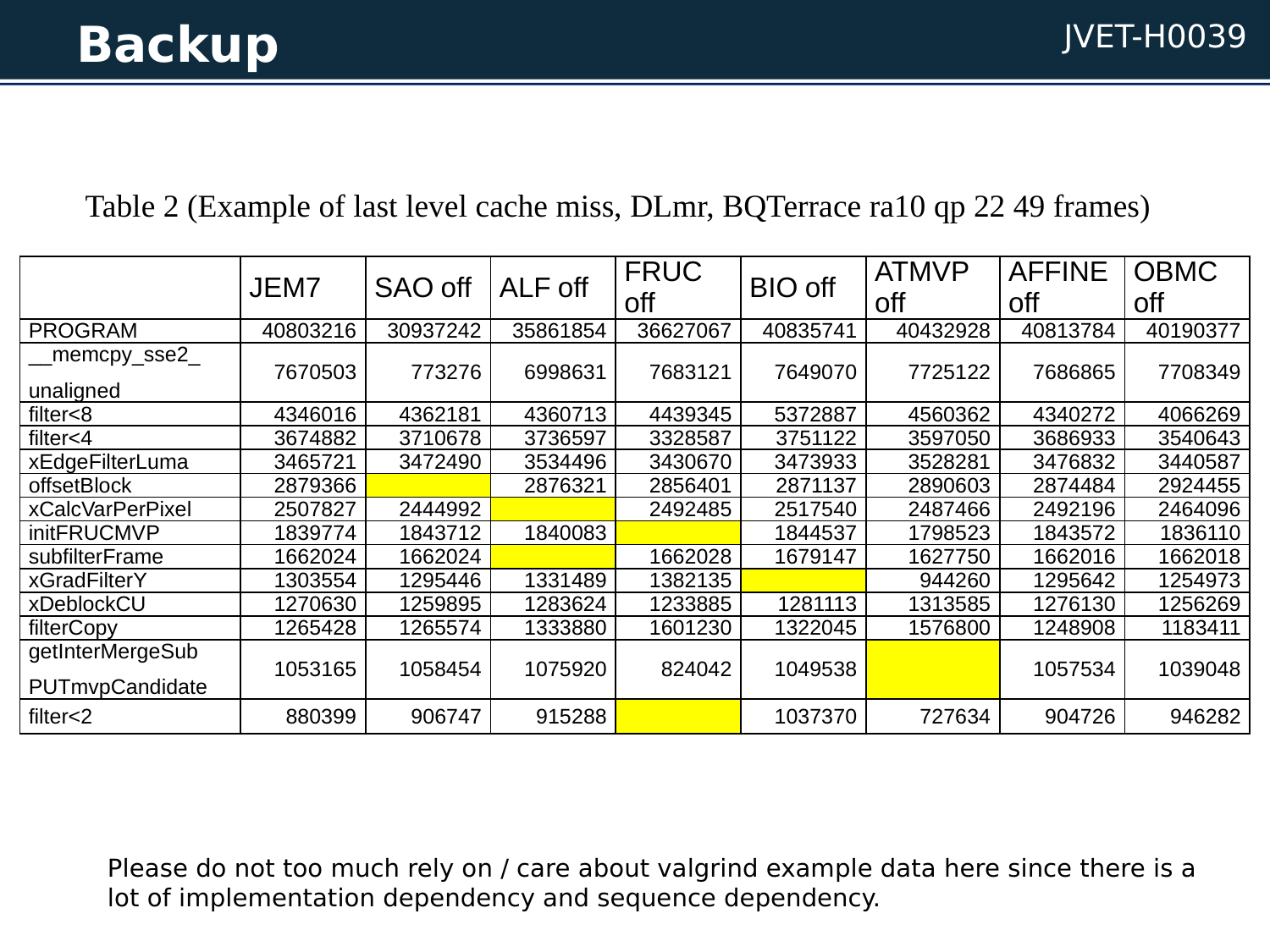

# Backup
Table 2 (Example of last level cache miss, DLmr, BQTerrace ra10 qp 22 49 frames)
|  | JEM7 | SAO off | ALF off | FRUC off | BIO off | ATMVP off | AFFINE off | OBMC off |
| --- | --- | --- | --- | --- | --- | --- | --- | --- |
| PROGRAM | 40803216 | 30937242 | 35861854 | 36627067 | 40835741 | 40432928 | 40813784 | 40190377 |
| \_\_memcpy\_sse2\_ unaligned | 7670503 | 773276 | 6998631 | 7683121 | 7649070 | 7725122 | 7686865 | 7708349 |
| filter<8 | 4346016 | 4362181 | 4360713 | 4439345 | 5372887 | 4560362 | 4340272 | 4066269 |
| filter<4 | 3674882 | 3710678 | 3736597 | 3328587 | 3751122 | 3597050 | 3686933 | 3540643 |
| xEdgeFilterLuma | 3465721 | 3472490 | 3534496 | 3430670 | 3473933 | 3528281 | 3476832 | 3440587 |
| offsetBlock | 2879366 |  | 2876321 | 2856401 | 2871137 | 2890603 | 2874484 | 2924455 |
| xCalcVarPerPixel | 2507827 | 2444992 |  | 2492485 | 2517540 | 2487466 | 2492196 | 2464096 |
| initFRUCMVP | 1839774 | 1843712 | 1840083 |  | 1844537 | 1798523 | 1843572 | 1836110 |
| subfilterFrame | 1662024 | 1662024 |  | 1662028 | 1679147 | 1627750 | 1662016 | 1662018 |
| xGradFilterY | 1303554 | 1295446 | 1331489 | 1382135 |  | 944260 | 1295642 | 1254973 |
| xDeblockCU | 1270630 | 1259895 | 1283624 | 1233885 | 1281113 | 1313585 | 1276130 | 1256269 |
| filterCopy | 1265428 | 1265574 | 1333880 | 1601230 | 1322045 | 1576800 | 1248908 | 1183411 |
| getInterMergeSub PUTmvpCandidate | 1053165 | 1058454 | 1075920 | 824042 | 1049538 |  | 1057534 | 1039048 |
| filter<2 | 880399 | 906747 | 915288 |  | 1037370 | 727634 | 904726 | 946282 |
Please do not too much rely on / care about valgrind example data here since there is a lot of implementation dependency and sequence dependency.